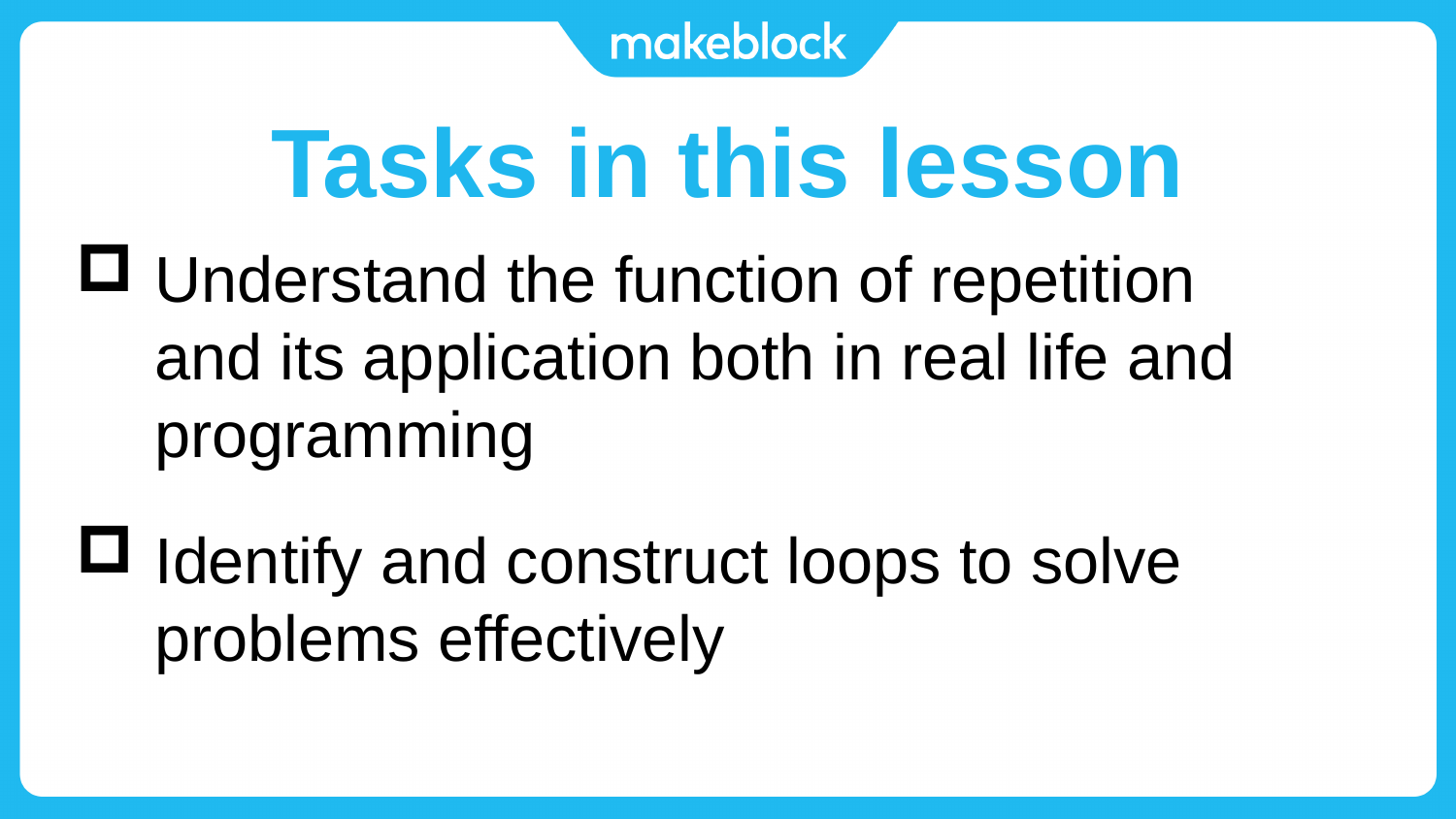

# Tasks in this lesson
 Understand the function of repetition
 and its application both in real life and
 programming
 Identify and construct loops to solve
 problems effectively